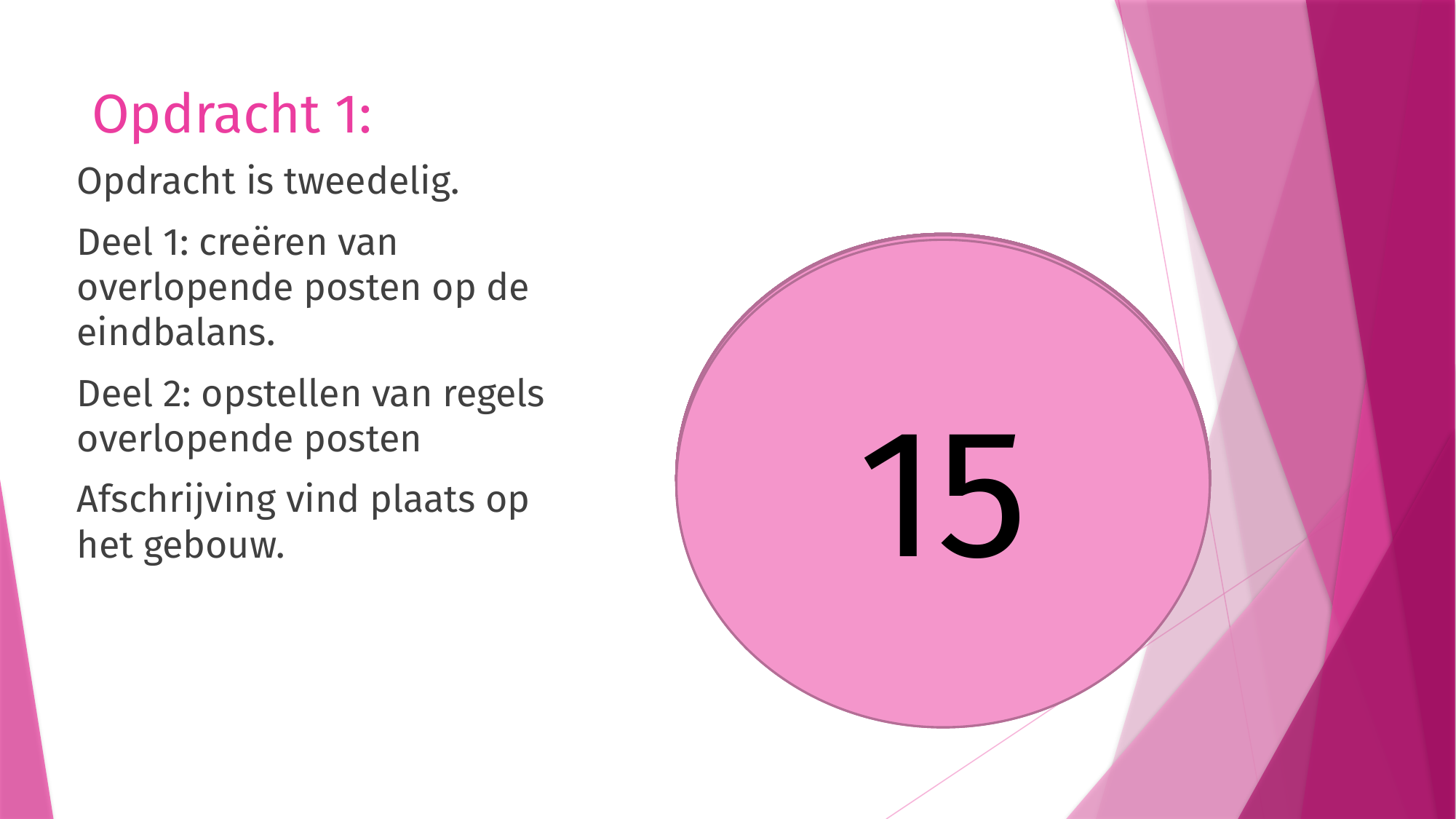

# Opdracht 1:
Opdracht is tweedelig.
Deel 1: creëren van overlopende posten op de eindbalans.
Deel 2: opstellen van regels overlopende posten
Afschrijving vind plaats op het gebouw.

10
9
8
5
6
7
4
3
1
2
14
13
11
15
12